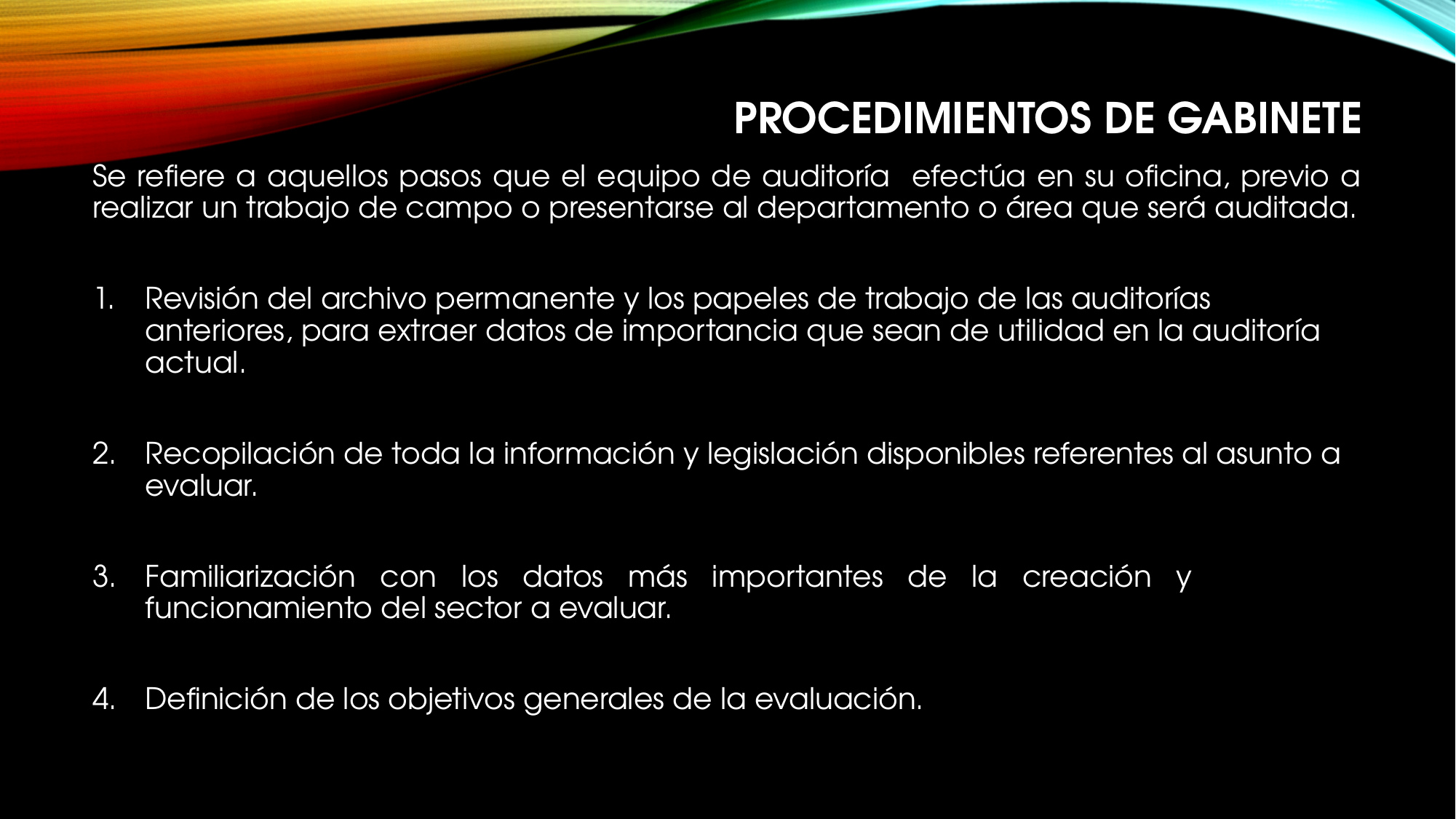

# Procedimientos de gabinete
Se refiere a aquellos pasos que el equipo de auditoría  efectúa en su oficina, previo a realizar un trabajo de campo o presentarse al departamento o área que será auditada.

Revisión del archivo permanente y los papeles de trabajo de las auditorías anteriores, para extraer datos de importancia que sean de utilidad en la auditoría actual.

Recopilación de toda la información y legislación disponibles referentes al asunto a evaluar.

Familiarización   con   los   datos   más   importantes   de   la   creación   y funcionamiento del sector a evaluar.

Definición de los objetivos generales de la evaluación.